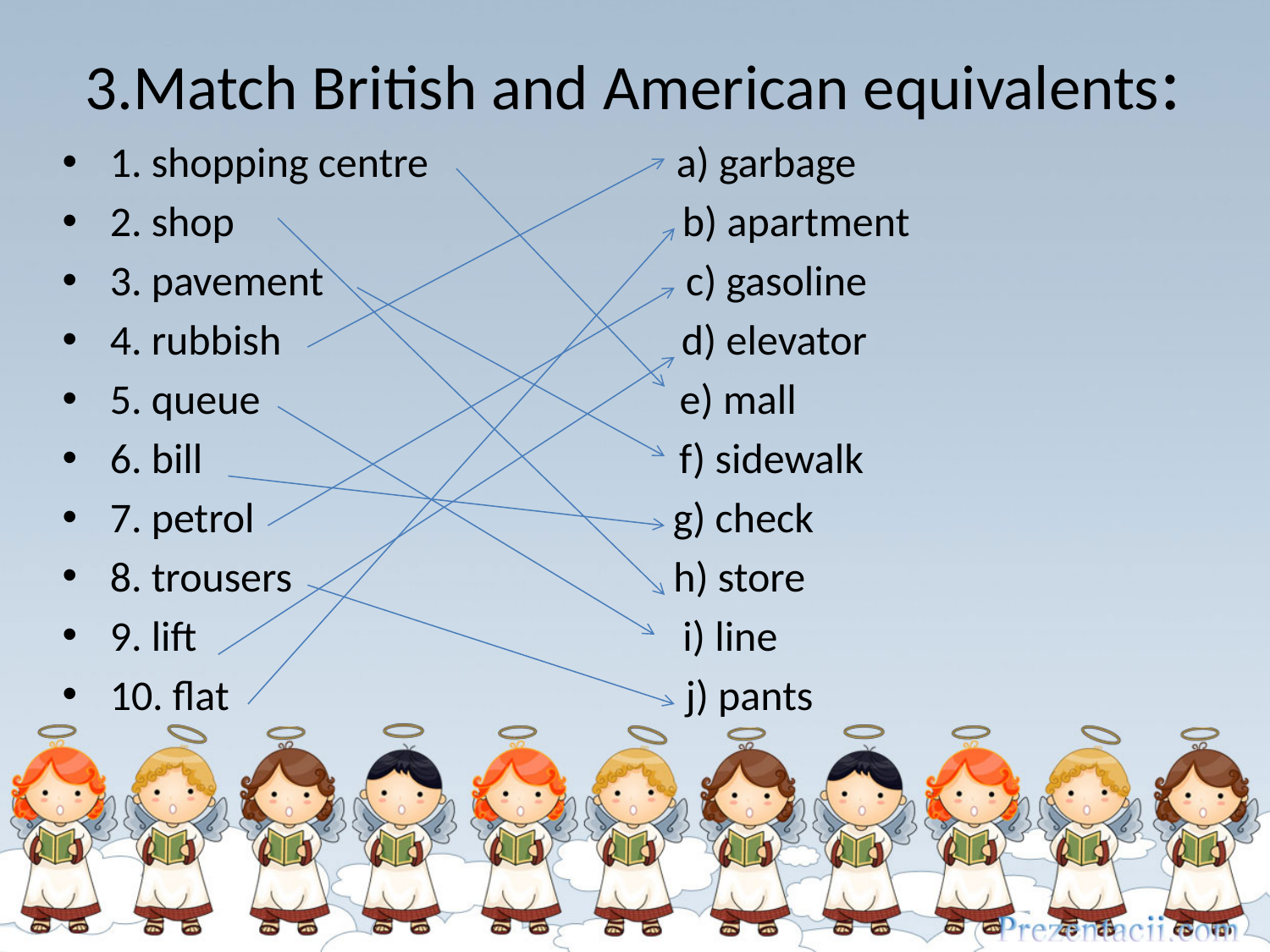

# 3.Match British and American equivalents:
1. shopping centre                          a) garbage
2. shop                                               b) apartment
3. pavement                                      c) gasoline
4. rubbish                                          d) elevator
5. queue                                            e) mall
6. bill                                                  f) sidewalk
7. petrol                                            g) check
8. trousers                                        h) store
9. lift                                                   i) line
10. flat                                                j) pants